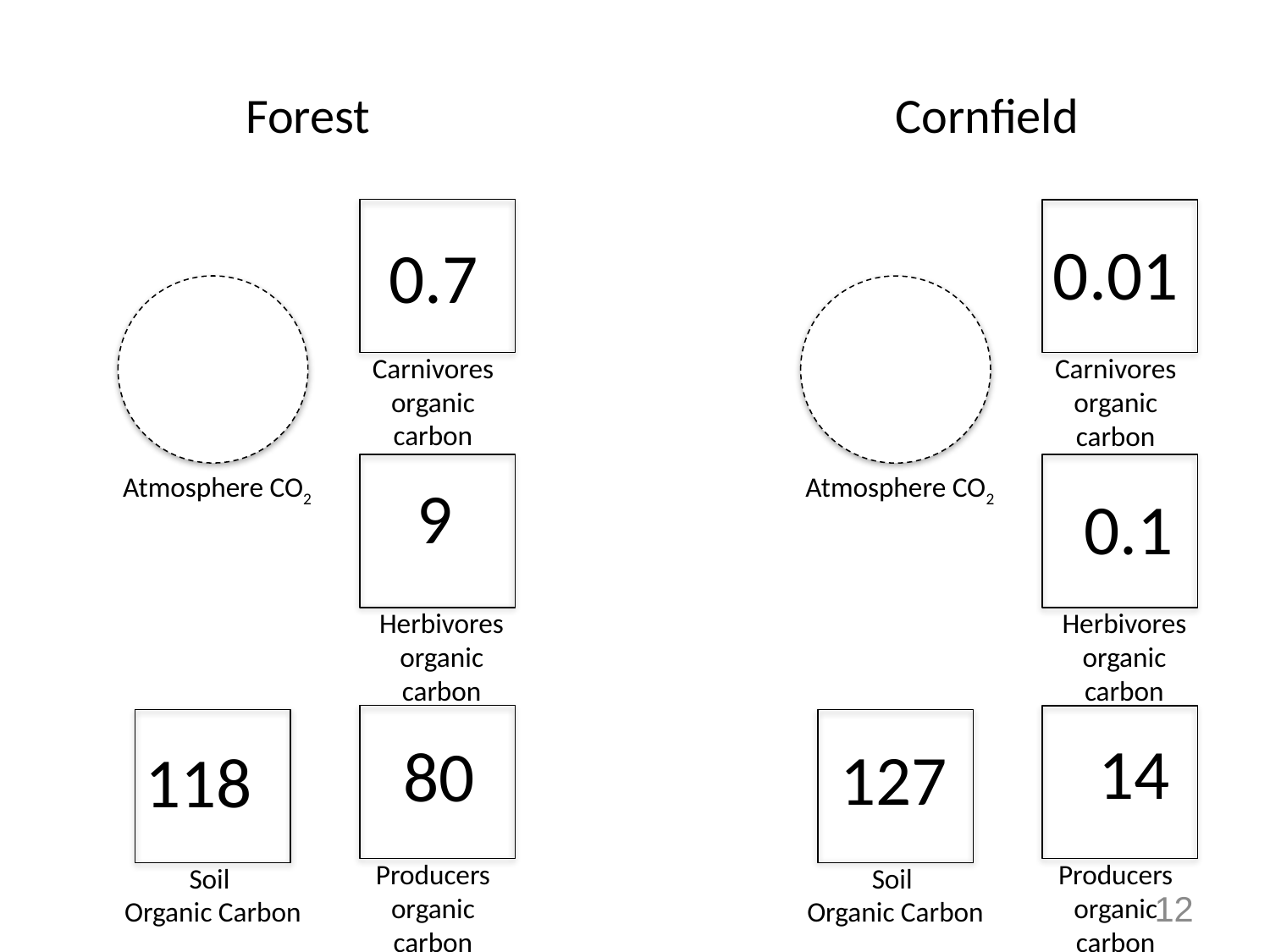

Forest
Cornfield

Carnivores organic carbon

Herbivores organic carbon

Producers organic carbon
Soil
Organic Carbon
Atmosphere CO2
0.7
9
80
118

Carnivores organic carbon

Herbivores organic carbon

Producers organic carbon
Soil
Organic Carbon
Atmosphere CO2
0.01
0.1
14
127
12